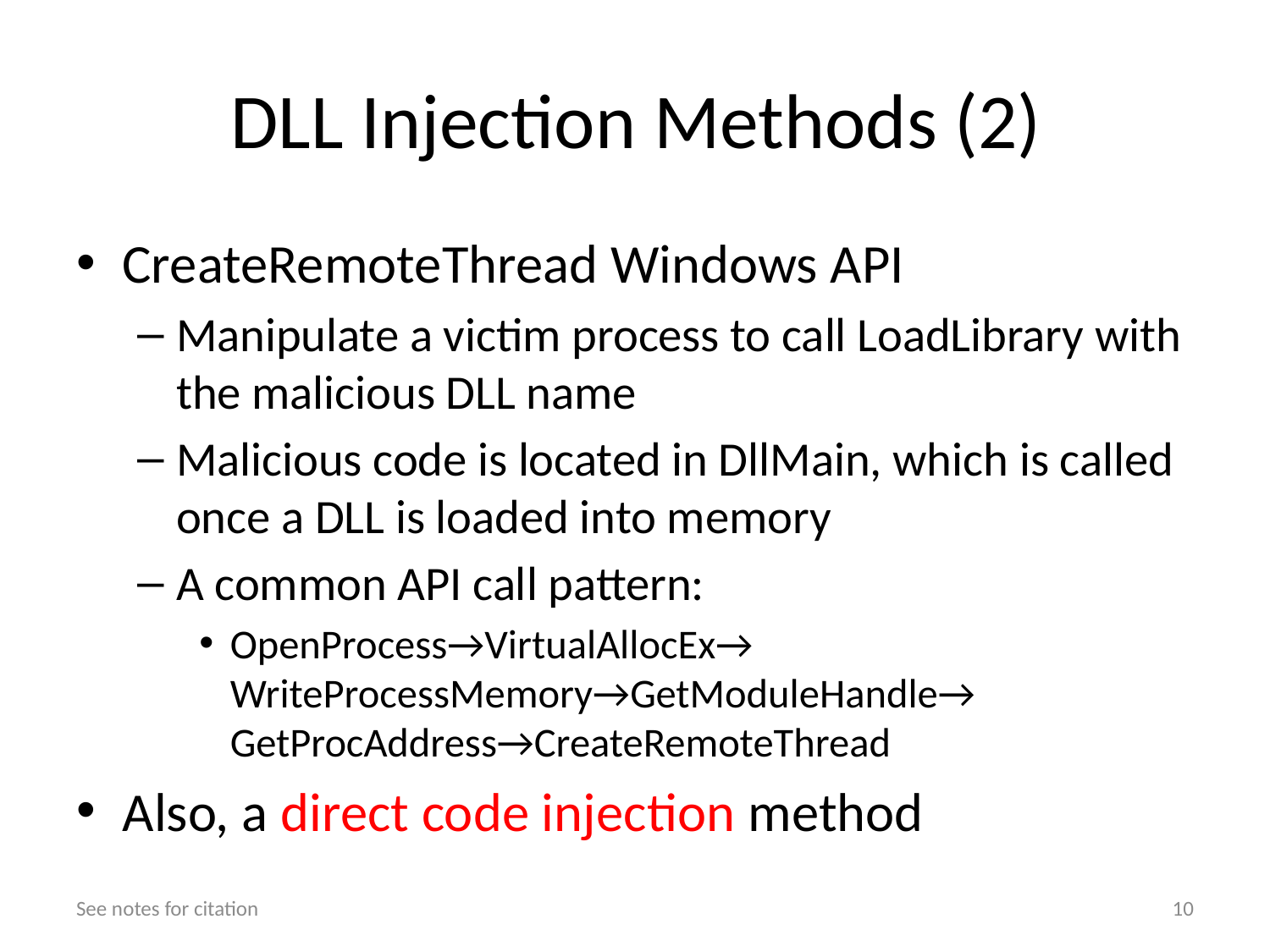

# DLL Injection Methods (2)
CreateRemoteThread Windows API
Manipulate a victim process to call LoadLibrary with the malicious DLL name
Malicious code is located in DllMain, which is called once a DLL is loaded into memory
A common API call pattern:
OpenProcess→VirtualAllocEx→ WriteProcessMemory→GetModuleHandle→ GetProcAddress→CreateRemoteThread
Also, a direct code injection method

See notes for citation
10